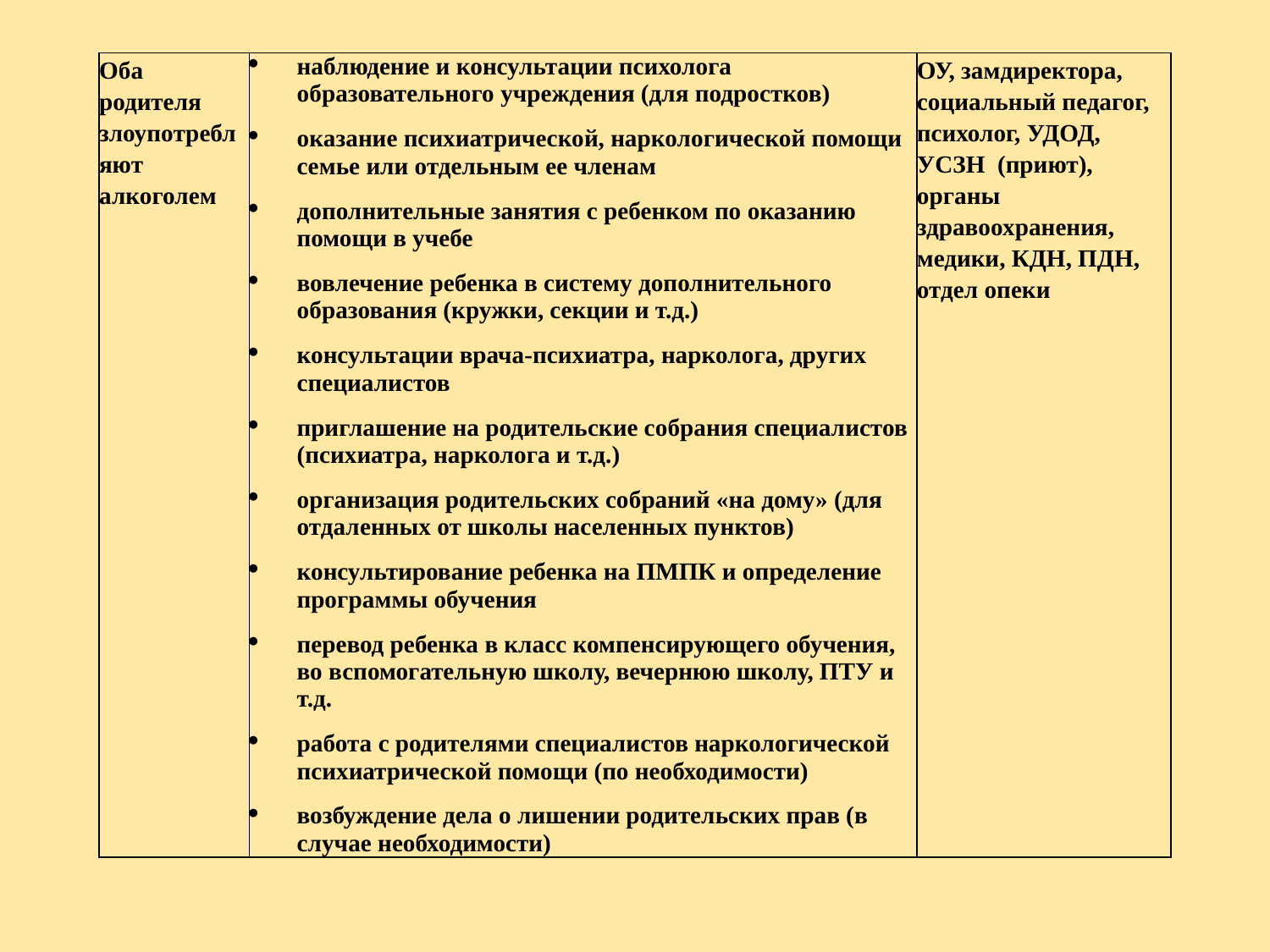

| Оба родителя злоупотребляют алкоголем | наблюдение и консультации психолога образовательного учреждения (для подростков) оказание психиатрической, наркологической помощи семье или отдельным ее членам дополнительные занятия с ребенком по оказанию помощи в учебе вовлечение ребенка в систему дополнительного образования (кружки, секции и т.д.) консультации врача-психиатра, нарколога, других специалистов приглашение на родительские собрания специалистов (психиатра, нарколога и т.д.) организация родительских собраний «на дому» (для отдаленных от школы населенных пунктов) консультирование ребенка на ПМПК и определение программы обучения перевод ребенка в класс компенсирующего обучения, во вспомогательную школу, вечернюю школу, ПТУ и т.д. работа с родителями специалистов наркологической психиатрической помощи (по необходимости) возбуждение дела о лишении родительских прав (в случае необходимости) | ОУ, замдиректора, социальный педагог, психолог, УДОД, УСЗН (приют), органы здравоохранения, медики, КДН, ПДН, отдел опеки |
| --- | --- | --- |